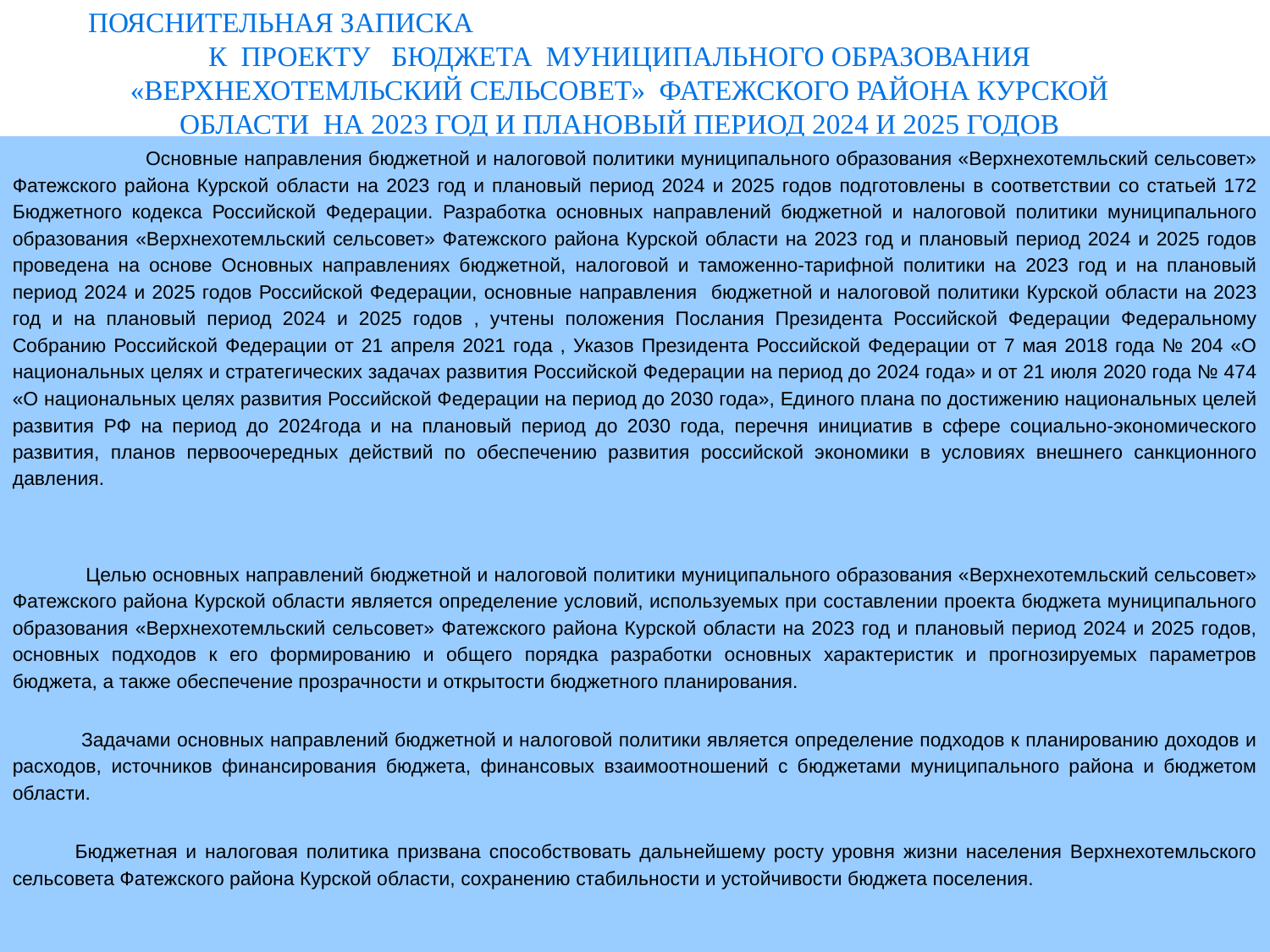

# ПОЯСНИТЕЛЬНАЯ ЗАПИСКА                                                                                                   К  ПРОЕКТУ   БЮДЖЕТА  МУНИЦИПАЛЬНОГО ОБРАЗОВАНИЯ  «ВЕРХНЕХОТЕМЛЬСКИЙ СЕЛЬСОВЕТ»  ФАТЕЖСКОГО РАЙОНА КУРСКОЙ ОБЛАСТИ  НА 2023 ГОД И ПЛАНОВЫЙ ПЕРИОД 2024 И 2025 ГОДОВ
	 Основные направления бюджетной и налоговой политики муниципального образования «Верхнехотемльский сельсовет» Фатежского района Курской области на 2023 год и плановый период 2024 и 2025 годов подготовлены в соответствии со статьей 172 Бюджетного кодекса Российской Федерации. Разработка основных направлений бюджетной и налоговой политики муниципального образования «Верхнехотемльский сельсовет» Фатежского района Курской области на 2023 год и плановый период 2024 и 2025 годов проведена на основе Основных направлениях бюджетной, налоговой и таможенно-тарифной политики на 2023 год и на плановый период 2024 и 2025 годов Российской Федерации, основные направления  бюджетной и налоговой политики Курской области на 2023 год и на плановый период 2024 и 2025 годов , учтены положения Послания Президента Российской Федерации Федеральному Собранию Российской Федерации от 21 апреля 2021 года , Указов Президента Российской Федерации от 7 мая 2018 года № 204 «О национальных целях и стратегических задачах развития Российской Федерации на период до 2024 года» и от 21 июля 2020 года № 474 «О национальных целях развития Российской Федерации на период до 2030 года», Единого плана по достижению национальных целей развития РФ на период до 2024года и на плановый период до 2030 года, перечня инициатив в сфере социально-экономического развития, планов первоочередных действий по обеспечению развития российской экономики в условиях внешнего санкционного давления.

            Целью основных направлений бюджетной и налоговой политики муниципального образования «Верхнехотемльский сельсовет» Фатежского района Курской области является определение условий, используемых при составлении проекта бюджета муниципального образования «Верхнехотемльский сельсовет» Фатежского района Курской области на 2023 год и плановый период 2024 и 2025 годов, основных подходов к его формированию и общего порядка разработки основных характеристик и прогнозируемых параметров бюджета, а также обеспечение прозрачности и открытости бюджетного планирования.
 Задачами основных направлений бюджетной и налоговой политики является определение подходов к планированию доходов и расходов, источников финансирования бюджета, финансовых взаимоотношений с бюджетами муниципального района и бюджетом области.
Бюджетная и налоговая политика призвана способствовать дальнейшему росту уровня жизни населения Верхнехотемльского сельсовета Фатежского района Курской области, сохранению стабильности и устойчивости бюджета поселения.